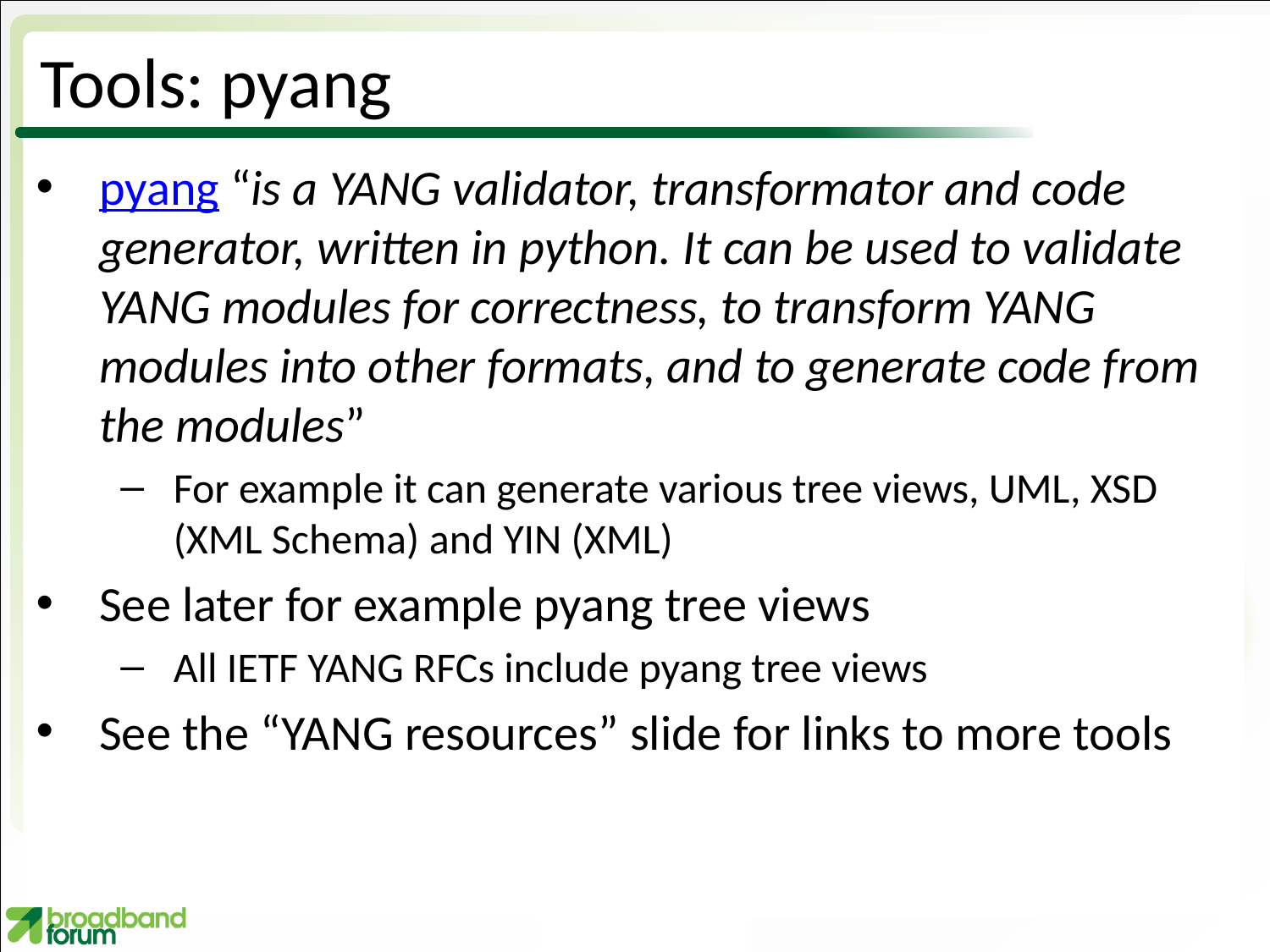

# Tools: pyang
pyang “is a YANG validator, transformator and code generator, written in python. It can be used to validate YANG modules for correctness, to transform YANG modules into other formats, and to generate code from the modules”
For example it can generate various tree views, UML, XSD (XML Schema) and YIN (XML)
See later for example pyang tree views
All IETF YANG RFCs include pyang tree views
See the “YANG resources” slide for links to more tools